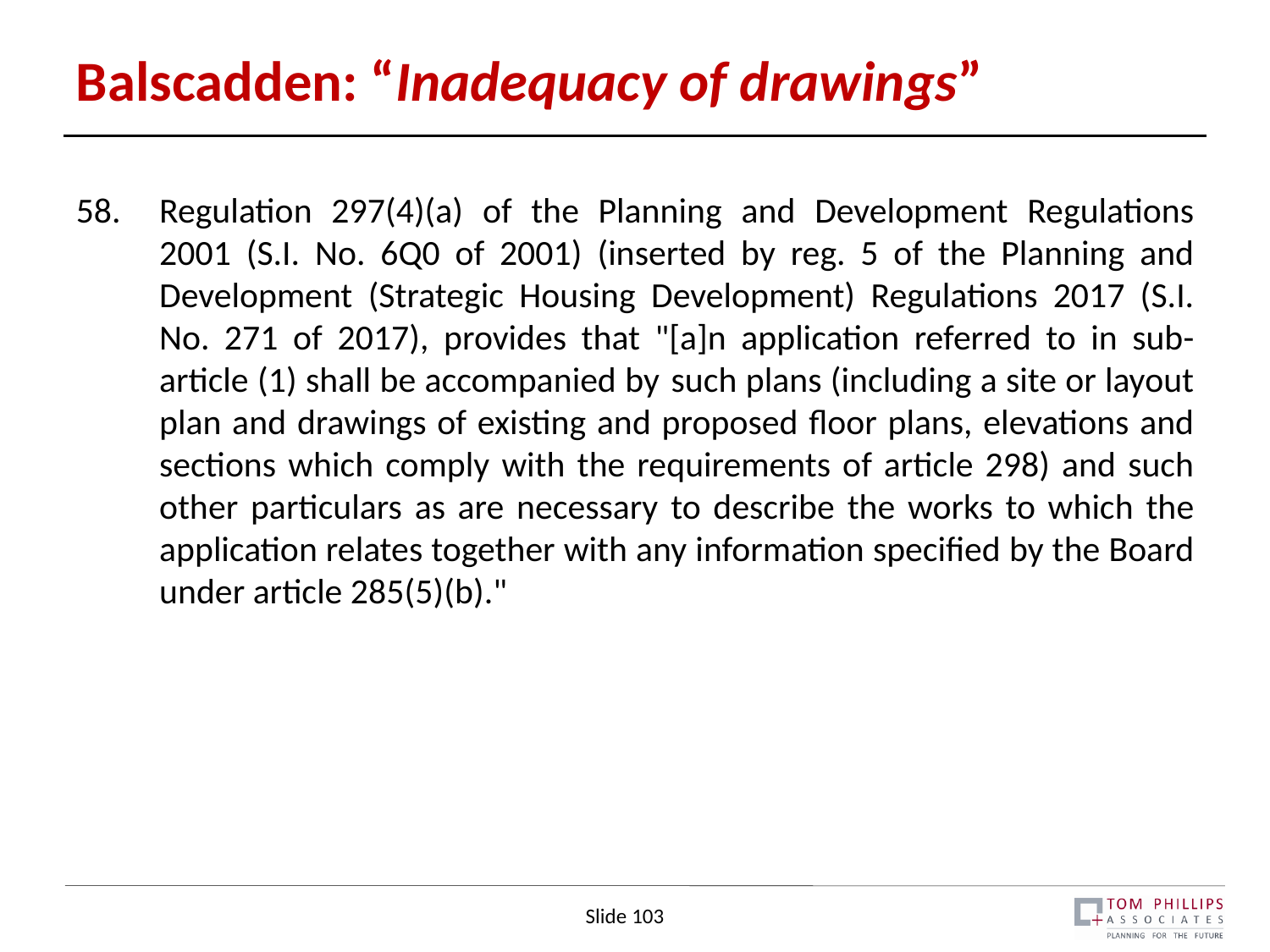

# Balscadden: “Inadequacy of drawings”
58.
Regulation 297(4)(a) of the Planning and Development Regulations 2001 (S.I. No. 6Q0 of 2001) (inserted by reg. 5 of the Planning and Development (Strategic Housing Development) Regulations 2017 (S.I. No. 271 of 2017), provides that "[a]n application referred to in sub-article (1) shall be accompanied by 	such plans (including a site or layout plan and drawings of existing and proposed floor plans, elevations and sections which comply with the requirements of article 298) and such other particulars as are necessary to describe the works to which the application relates together with any information specified by the Board under article 285(5)(b)."